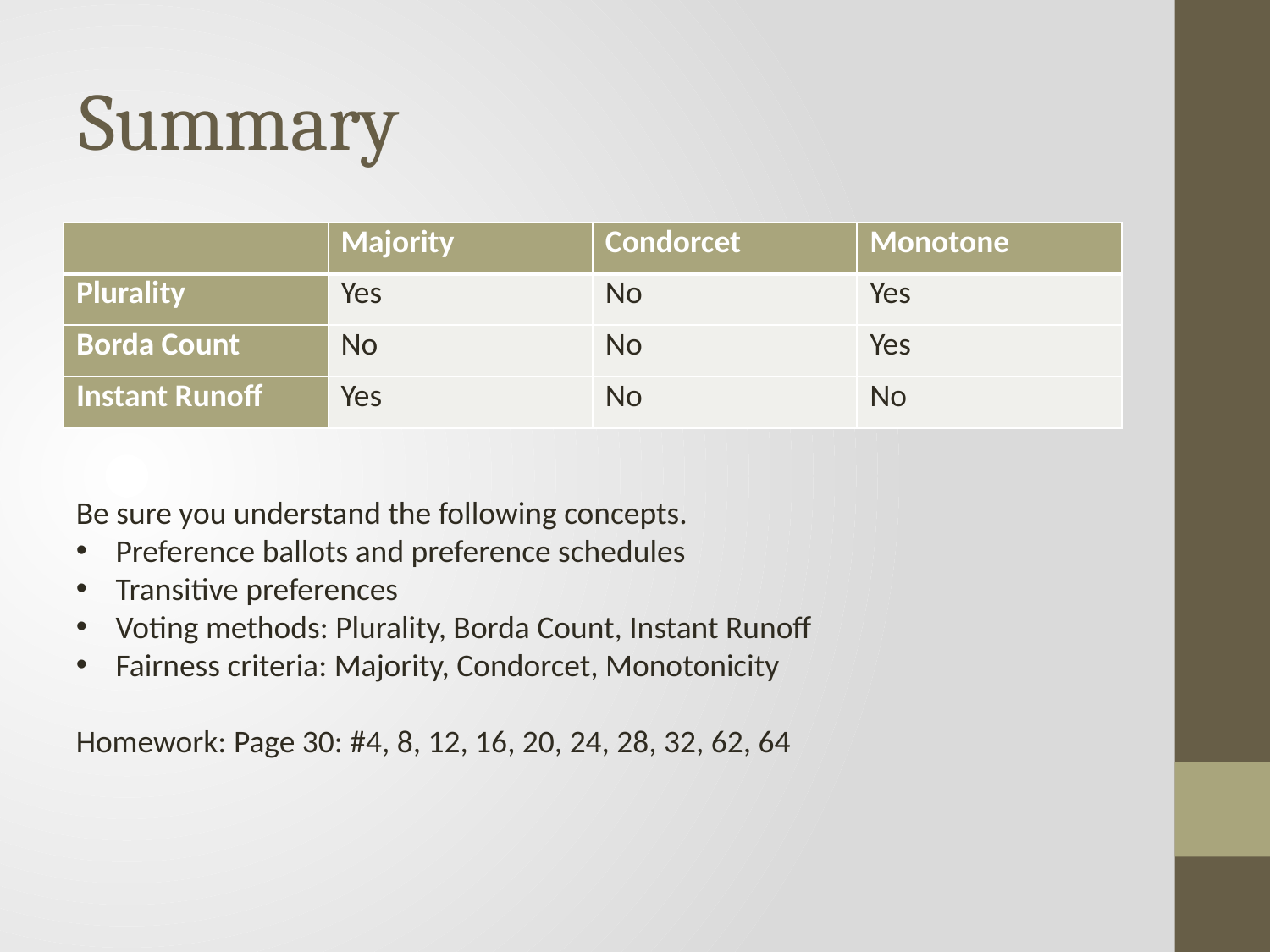

# Summary
|  | Majority | Condorcet | Monotone |
| --- | --- | --- | --- |
| Plurality | Yes | No | Yes |
| Borda Count | No | No | Yes |
| Instant Runoff | Yes | No | No |
Be sure you understand the following concepts.
Preference ballots and preference schedules
Transitive preferences
Voting methods: Plurality, Borda Count, Instant Runoff
Fairness criteria: Majority, Condorcet, Monotonicity

Homework: Page 30: #4, 8, 12, 16, 20, 24, 28, 32, 62, 64